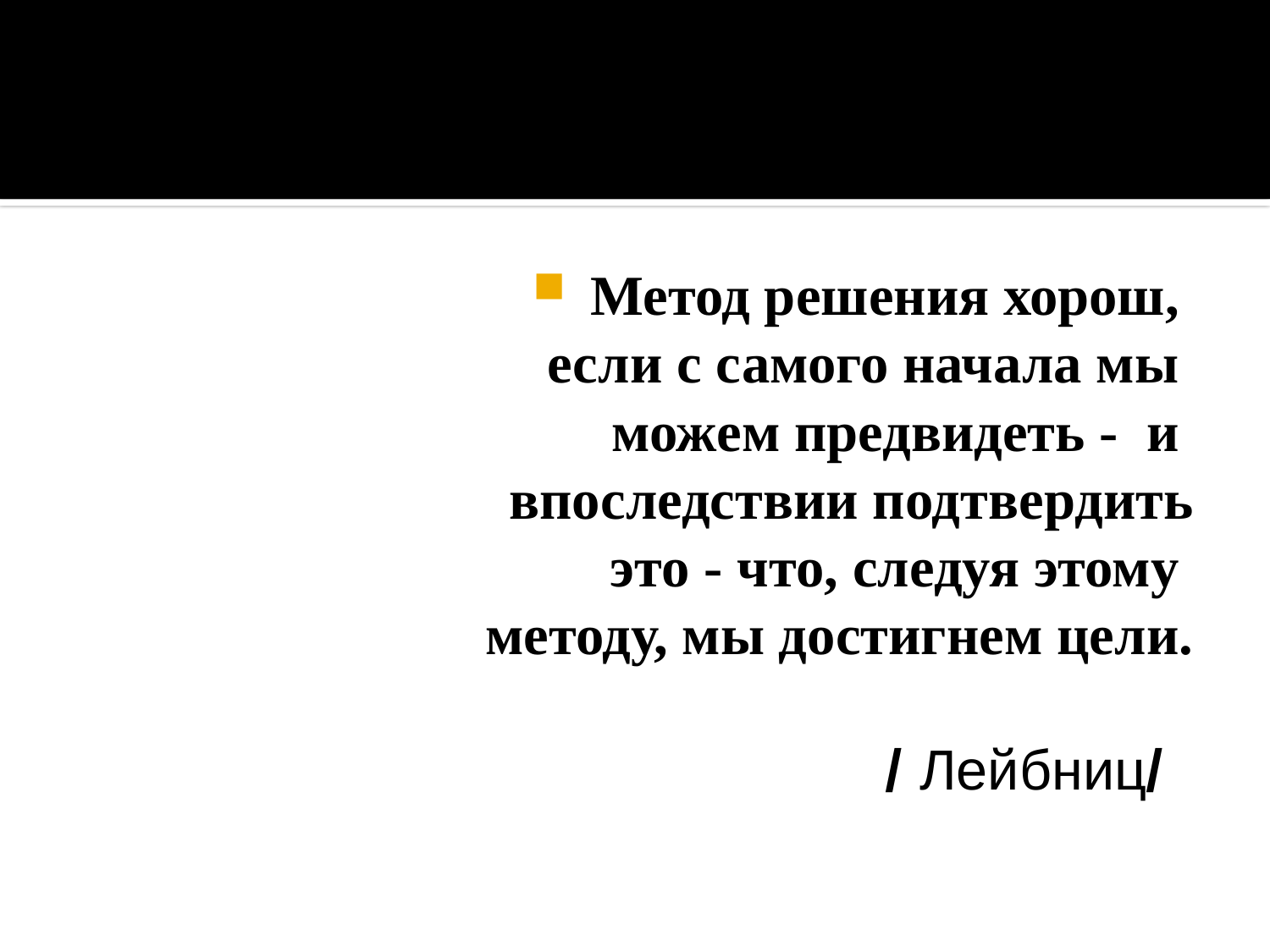

Тема: Методы решения тригонометрических уравнений
#
 Метод решения хорош,
если с самого начала мы
можем предвидеть -  и
впоследствии подтвердить
 это - что, следуя этому
методу, мы достигнем цели.
                                                                                      //Лейбниц///